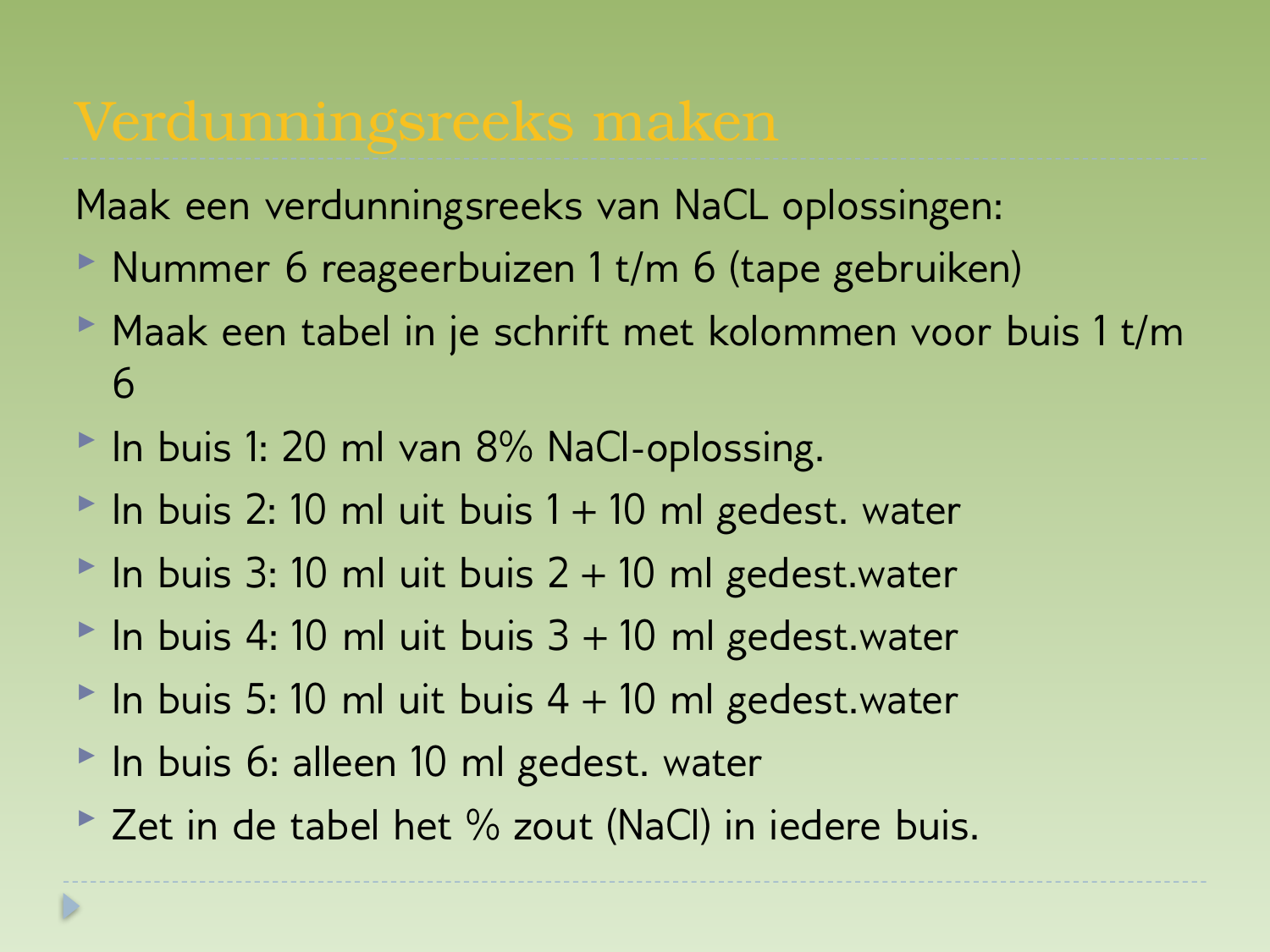

# Verdunningsreeks maken
Maak een verdunningsreeks van NaCL oplossingen:
Nummer 6 reageerbuizen 1 t/m 6 (tape gebruiken)
Maak een tabel in je schrift met kolommen voor buis 1 t/m 6
In buis 1: 20 ml van 8% NaCl-oplossing.
In buis 2: 10 ml uit buis 1 + 10 ml gedest. water
In buis 3: 10 ml uit buis 2 + 10 ml gedest.water
In buis 4: 10 ml uit buis 3 + 10 ml gedest.water
In buis 5: 10 ml uit buis 4 + 10 ml gedest.water
In buis 6: alleen 10 ml gedest. water
Zet in de tabel het % zout (NaCl) in iedere buis.